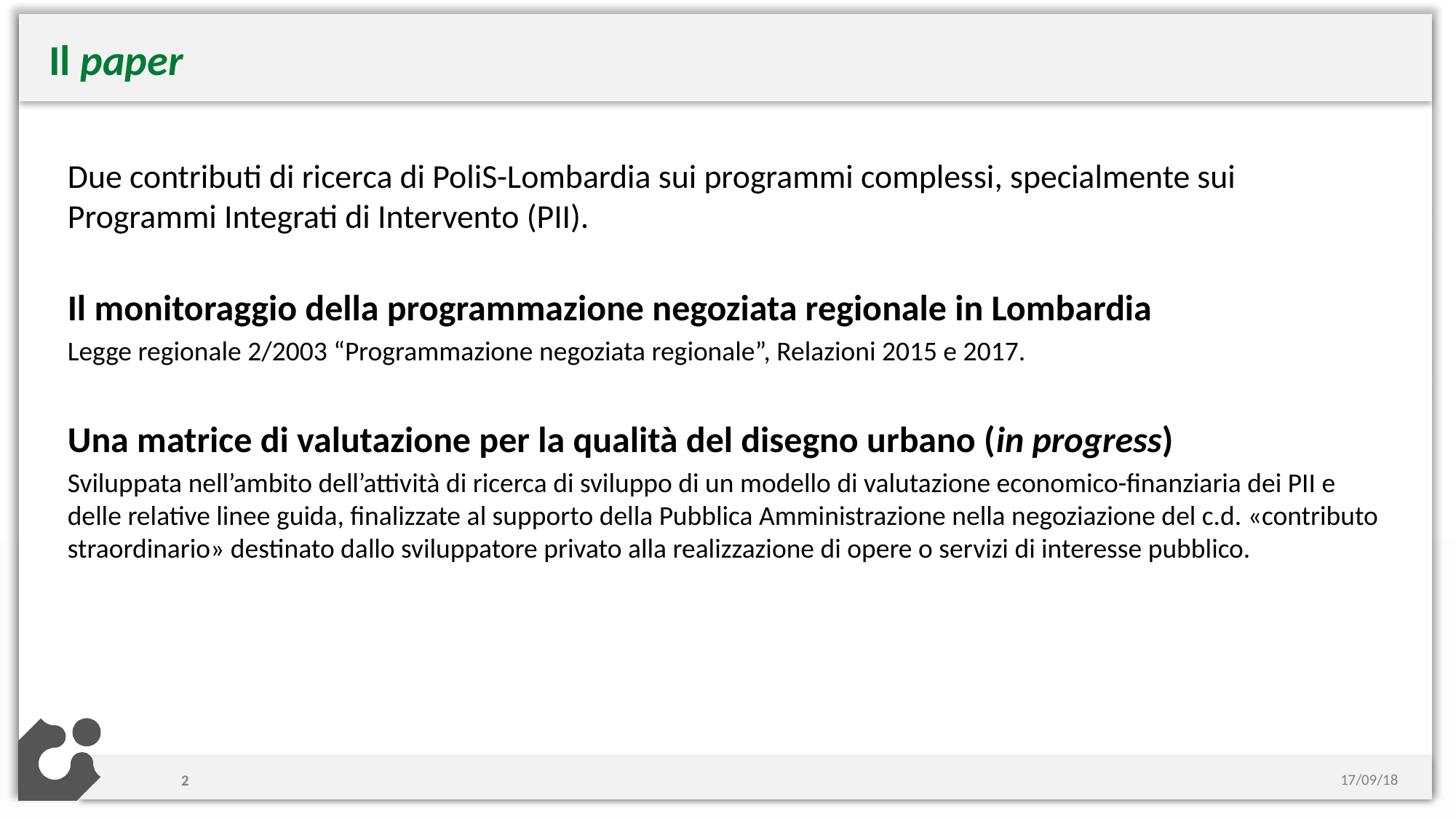

Il paper
Due contributi di ricerca di PoliS-Lombardia sui programmi complessi, specialmente sui Programmi Integrati di Intervento (PII).

Il monitoraggio della programmazione negoziata regionale in Lombardia
Legge regionale 2/2003 “Programmazione negoziata regionale”, Relazioni 2015 e 2017.

Una matrice di valutazione per la qualità del disegno urbano (in progress)
Sviluppata nell’ambito dell’attività di ricerca di sviluppo di un modello di valutazione economico-finanziaria dei PII e delle relative linee guida, finalizzate al supporto della Pubblica Amministrazione nella negoziazione del c.d. «contributo straordinario» destinato dallo sviluppatore privato alla realizzazione di opere o servizi di interesse pubblico.

17/09/18

2